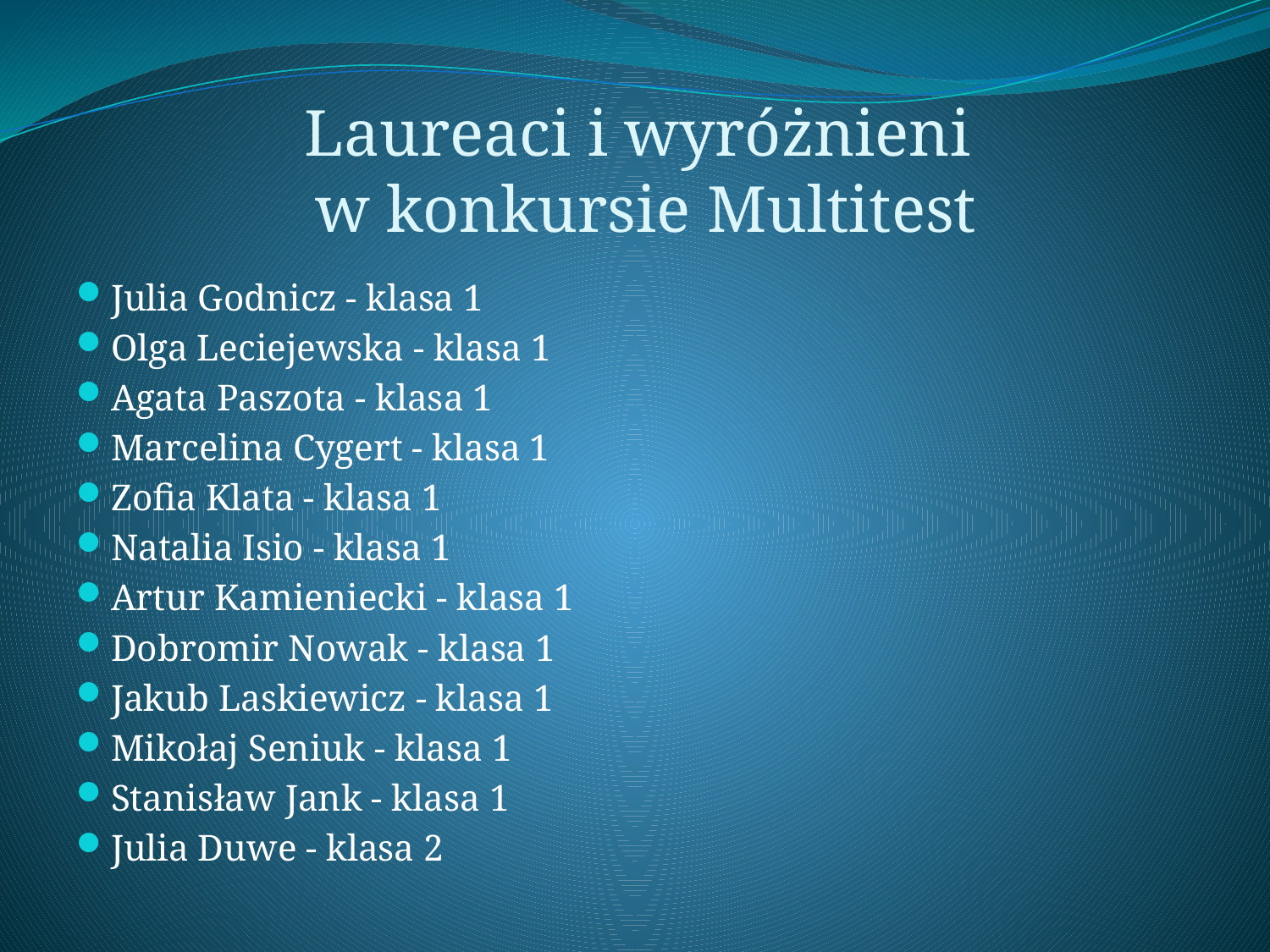

# Laureaci i wyróżnieni w konkursie Multitest
Julia Godnicz - klasa 1
Olga Leciejewska - klasa 1
Agata Paszota - klasa 1
Marcelina Cygert - klasa 1
Zofia Klata - klasa 1
Natalia Isio - klasa 1
Artur Kamieniecki - klasa 1
Dobromir Nowak - klasa 1
Jakub Laskiewicz - klasa 1
Mikołaj Seniuk - klasa 1
Stanisław Jank - klasa 1
Julia Duwe - klasa 2